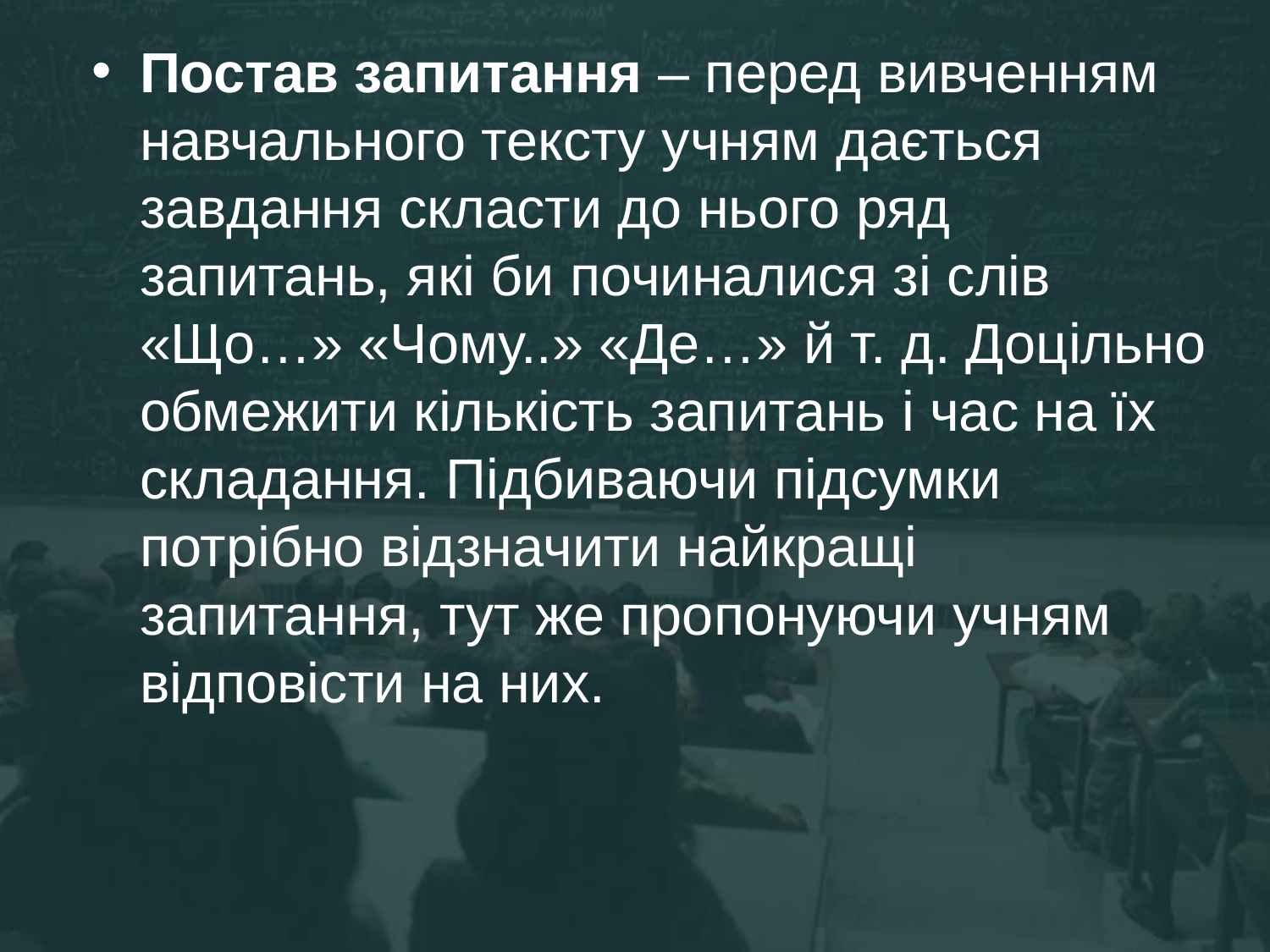

Постав запитання – перед вивченням навчального тексту учням дається завдання скласти до нього ряд запитань, які би починалися зі слів «Що…» «Чому..» «Де…» й т. д. Доцільно обмежити кількість запитань і час на їх складання. Підбиваючи підсумки потрібно відзначити найкращі запитання, тут же пропонуючи учням відповісти на них.